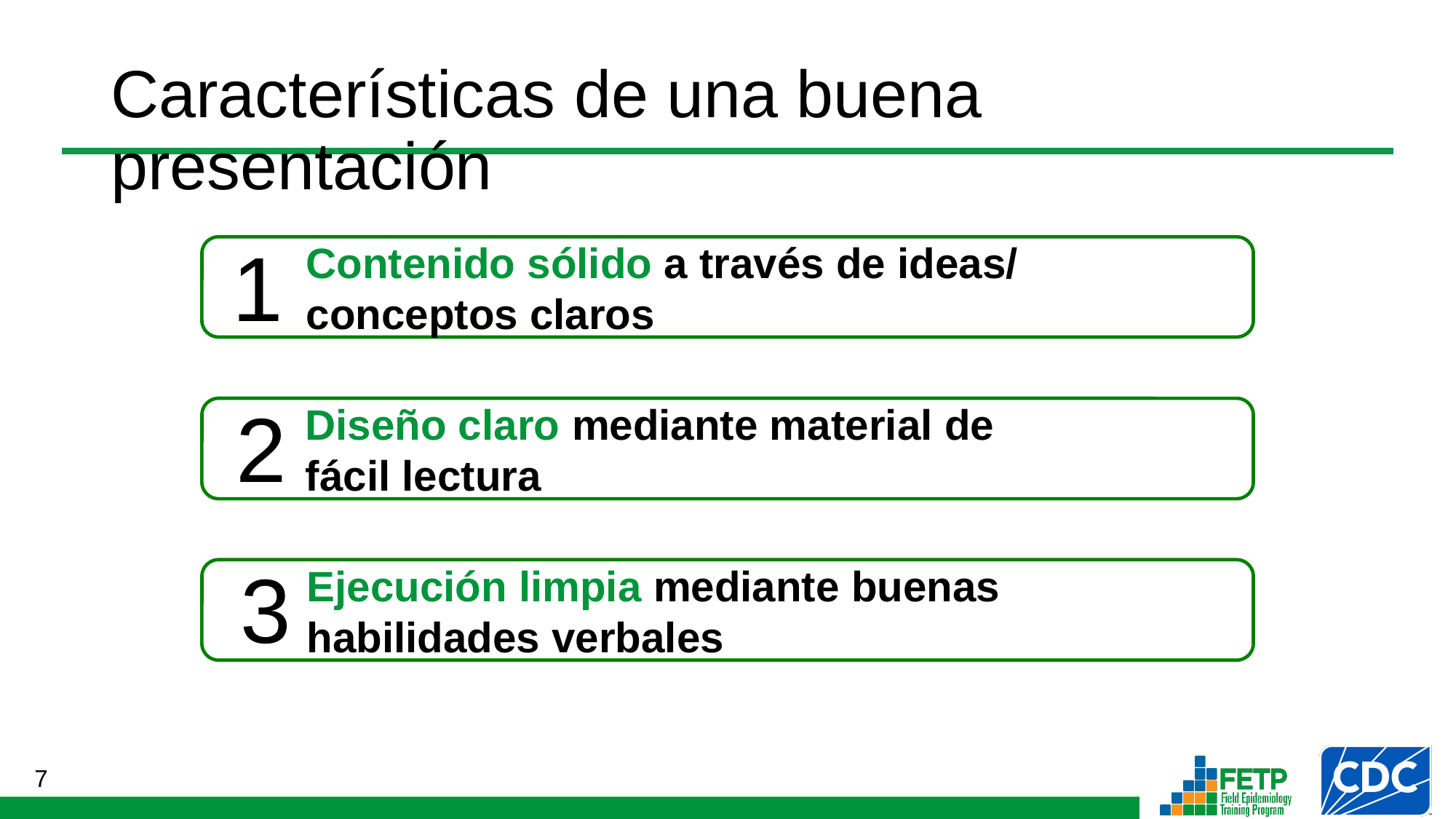

# Características de una buena presentación
1
Contenido sólido a través de ideas/
conceptos claros
2
Diseño claro mediante material de
fácil lectura
3
Ejecución limpia mediante buenas habilidades verbales